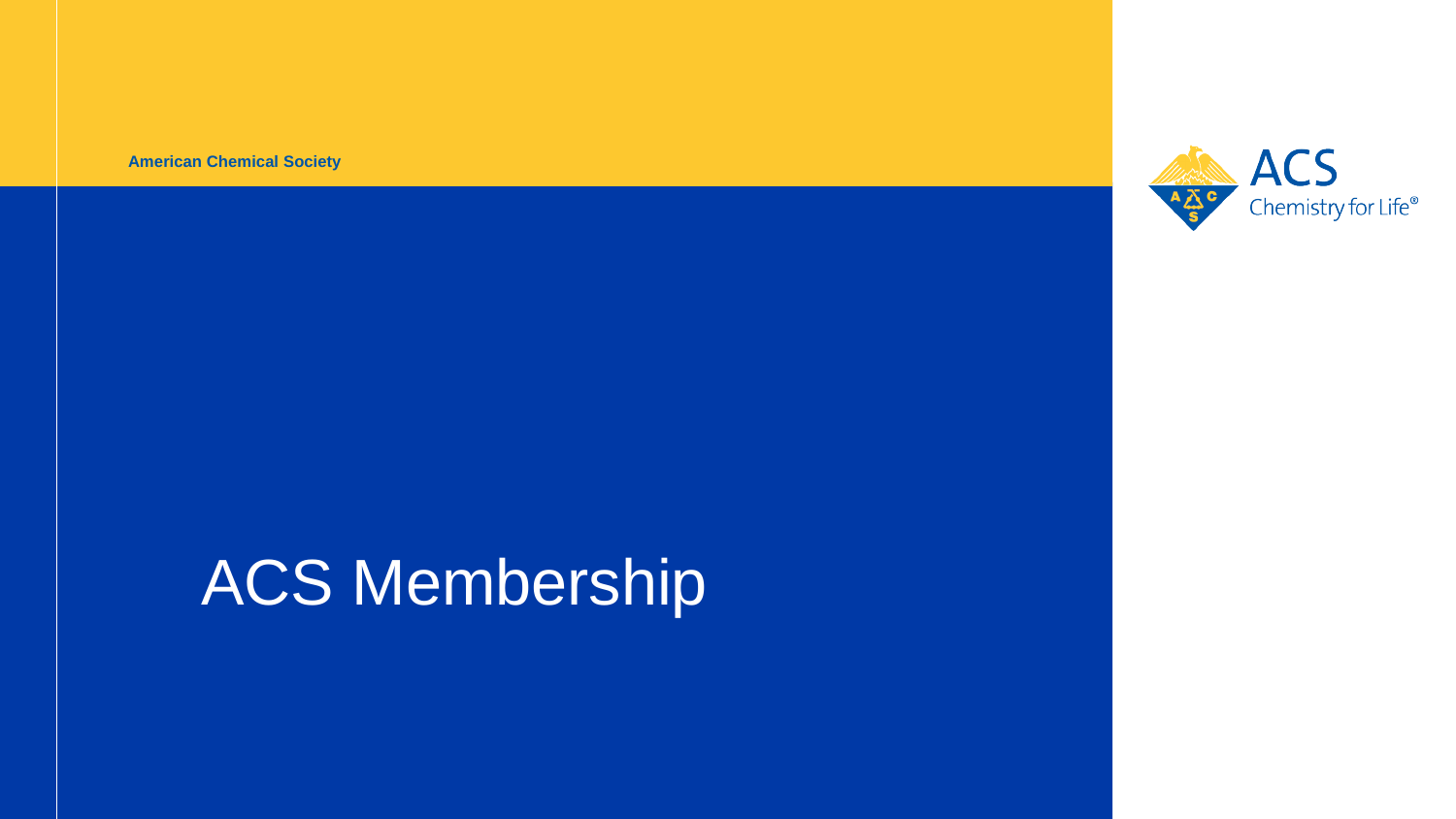

American Chemical Society
# ACS Membership
1